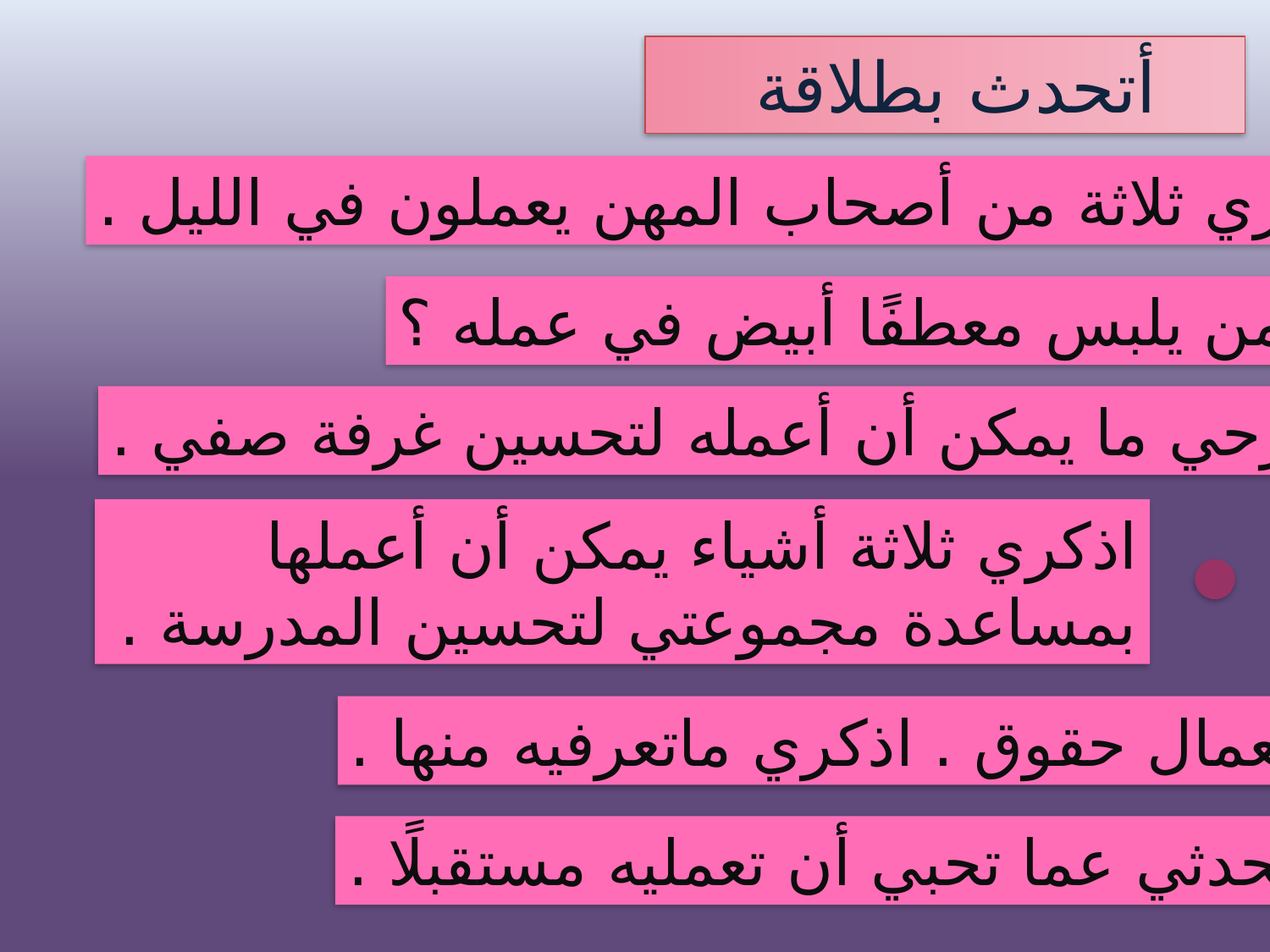

أتحدث بطلاقة
اذكري ثلاثة من أصحاب المهن يعملون في الليل .

من يلبس معطفًا أبيض في عمله ؟

اقترحي ما يمكن أن أعمله لتحسين غرفة صفي .

اذكري ثلاثة أشياء يمكن أن أعملها بمساعدة مجموعتي لتحسين المدرسة .

للعمال حقوق . اذكري ماتعرفيه منها .

تحدثي عما تحبي أن تعمليه مستقبلًا .